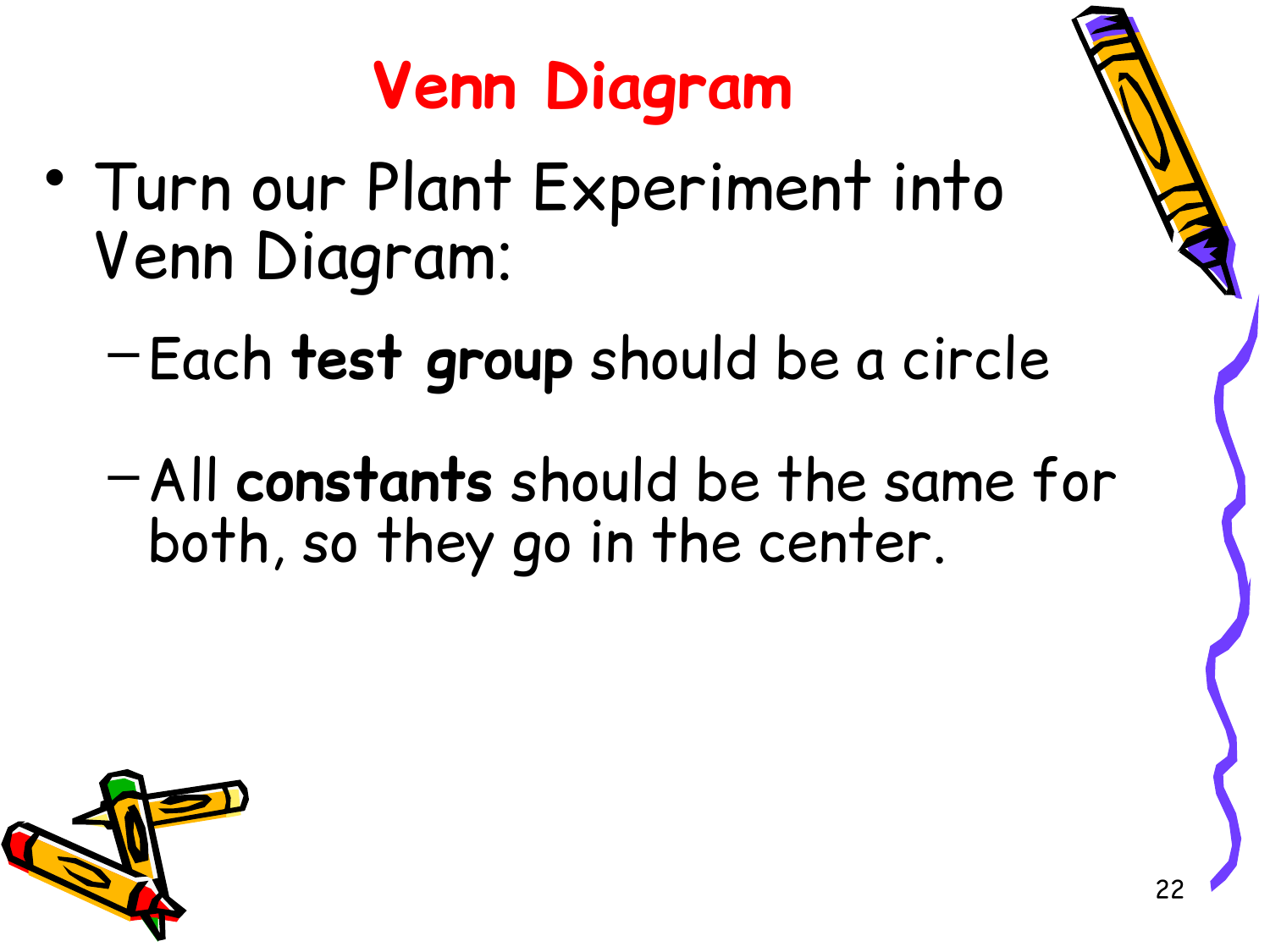

# Venn Diagram
Turn our Plant Experiment into Venn Diagram:

Each test group should be a circle

All constants should be the same for both, so they go in the center.

22